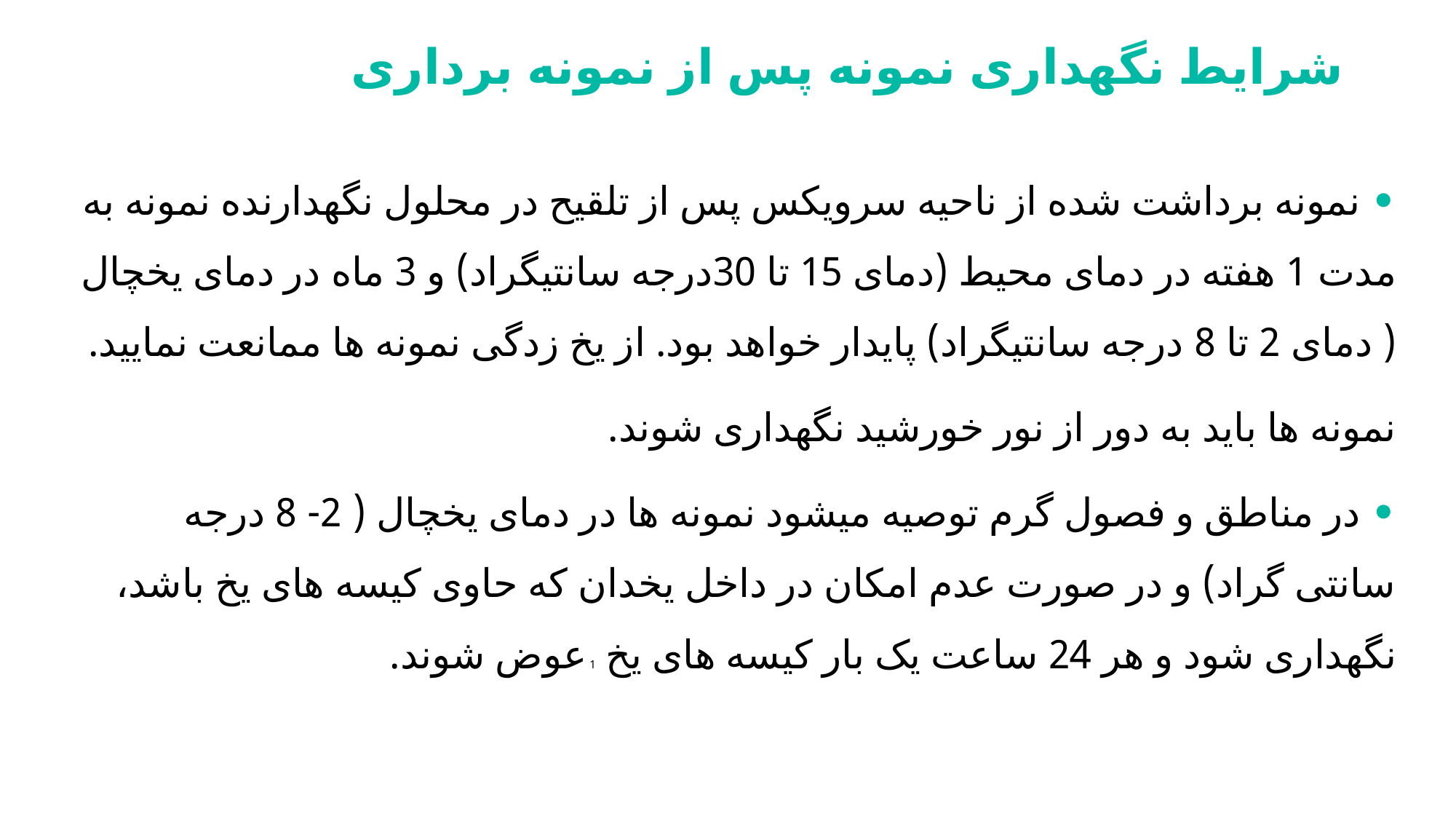

# شرایط نگهداری نمونه پس از نمونه برداری
• نمونه برداشت شده از ناحیه سرویکس پس از تلقیح در محلول نگهدارنده نمونه به مدت 1 هفته در دمای محیط (دمای 15 تا 30درجه سانتیگراد) و 3 ماه در دمای یخچال ( دمای 2 تا 8 درجه سانتیگراد) پایدار خواهد بود. از یخ زدگی نمونه ها ممانعت نمایید.
نمونه ها باید به دور از نور خورشید نگهداری شوند.
• در مناطق و فصول گرم توصیه میشود نمونه ها در دمای یخچال ( 2- 8 درجه سانتی گراد) و در صورت عدم امکان در داخل یخدان که حاوی کیسه های یخ باشد، نگهداری شود و هر 24 ساعت یک بار کیسه های یخ 1 عوض شوند.